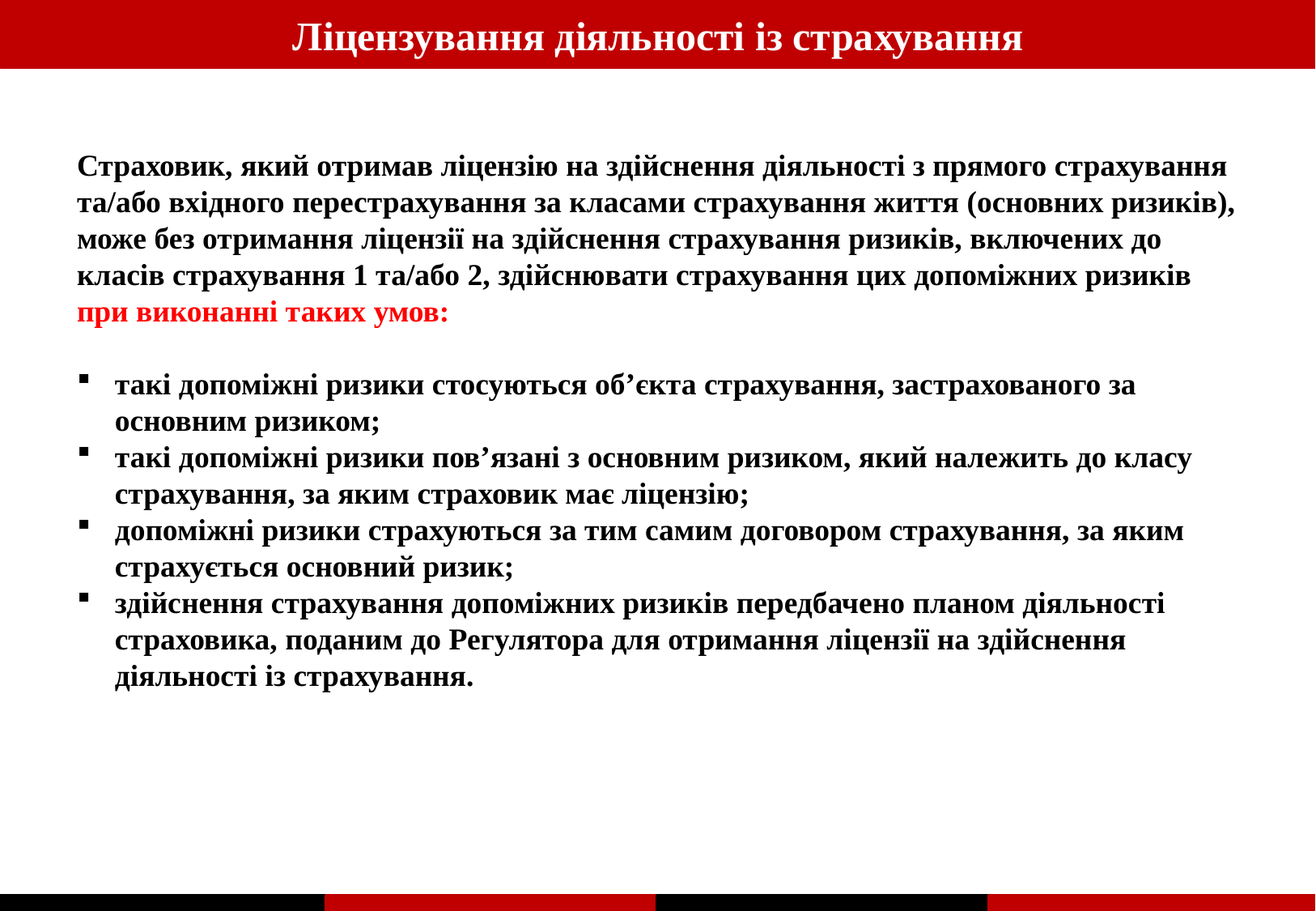

Ліцензування діяльності із страхування
Страховик, який отримав ліцензію на здійснення діяльності з прямого страхування та/або вхідного перестрахування за класами страхування життя (основних ризиків), може без отримання ліцензії на здійснення страхування ризиків, включених до класів страхування 1 та/або 2, здійснювати страхування цих допоміжних ризиків при виконанні таких умов:

такі допоміжні ризики стосуються об’єкта страхування, застрахованого за основним ризиком;
такі допоміжні ризики пов’язані з основним ризиком, який належить до класу страхування, за яким страховик має ліцензію;
допоміжні ризики страхуються за тим самим договором страхування, за яким страхується основний ризик;
здійснення страхування допоміжних ризиків передбачено планом діяльності страховика, поданим до Регулятора для отримання ліцензії на здійснення діяльності із страхування.